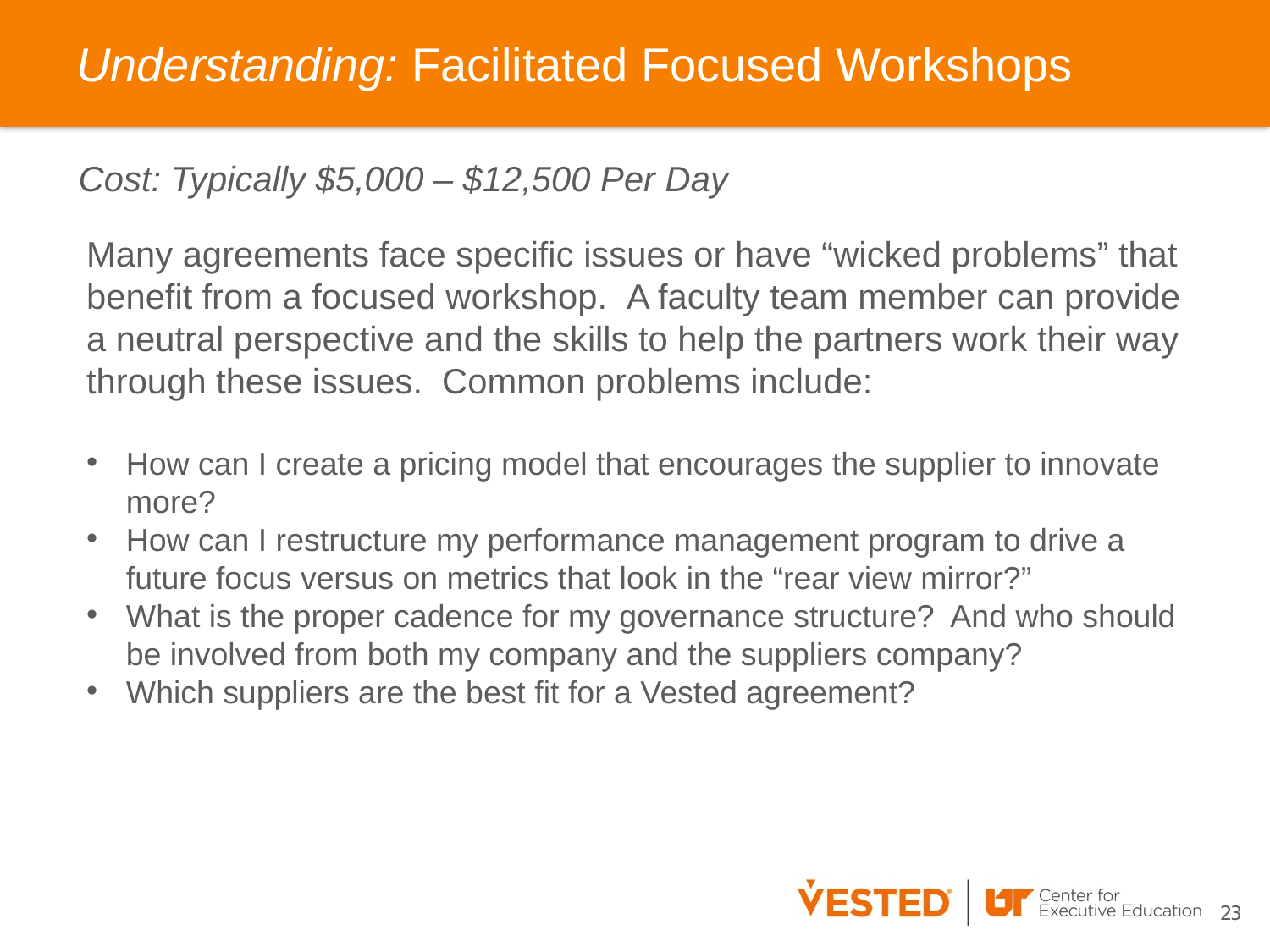

# Understanding: Facilitated Focused Workshops

Cost: Typically $5,000 – $12,500 Per Day
Many agreements face specific issues or have “wicked problems” that benefit from a focused workshop.  A faculty team member can provide a neutral perspective and the skills to help the partners work their way through these issues.  Common problems include:

How can I create a pricing model that encourages the supplier to innovate more?
How can I restructure my performance management program to drive a future focus versus on metrics that look in the “rear view mirror?”
What is the proper cadence for my governance structure?  And who should be involved from both my company and the suppliers company?
Which suppliers are the best fit for a Vested agreement?

23